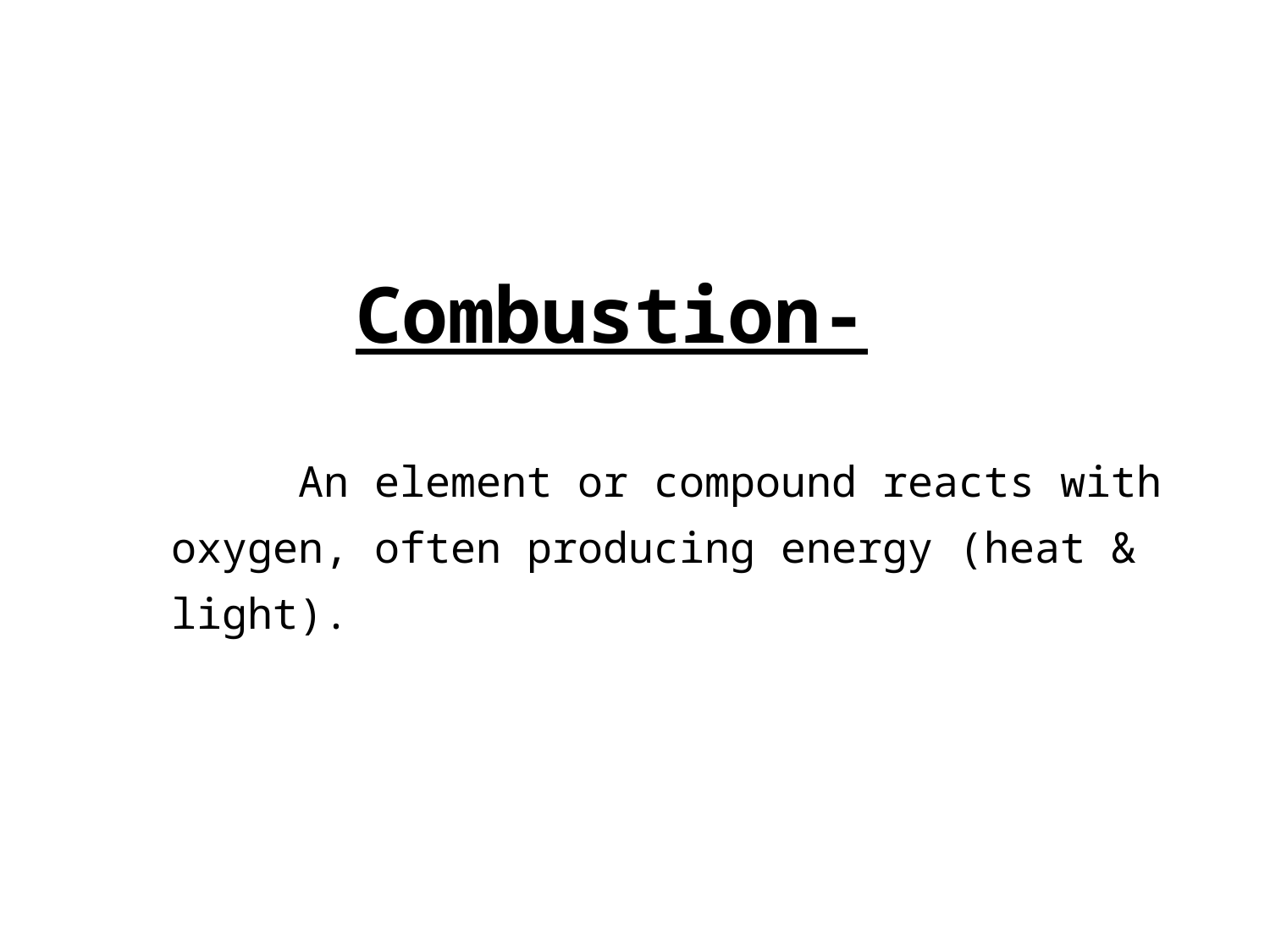

# Combustion-
		An element or compound reacts with oxygen, often producing energy (heat & light).